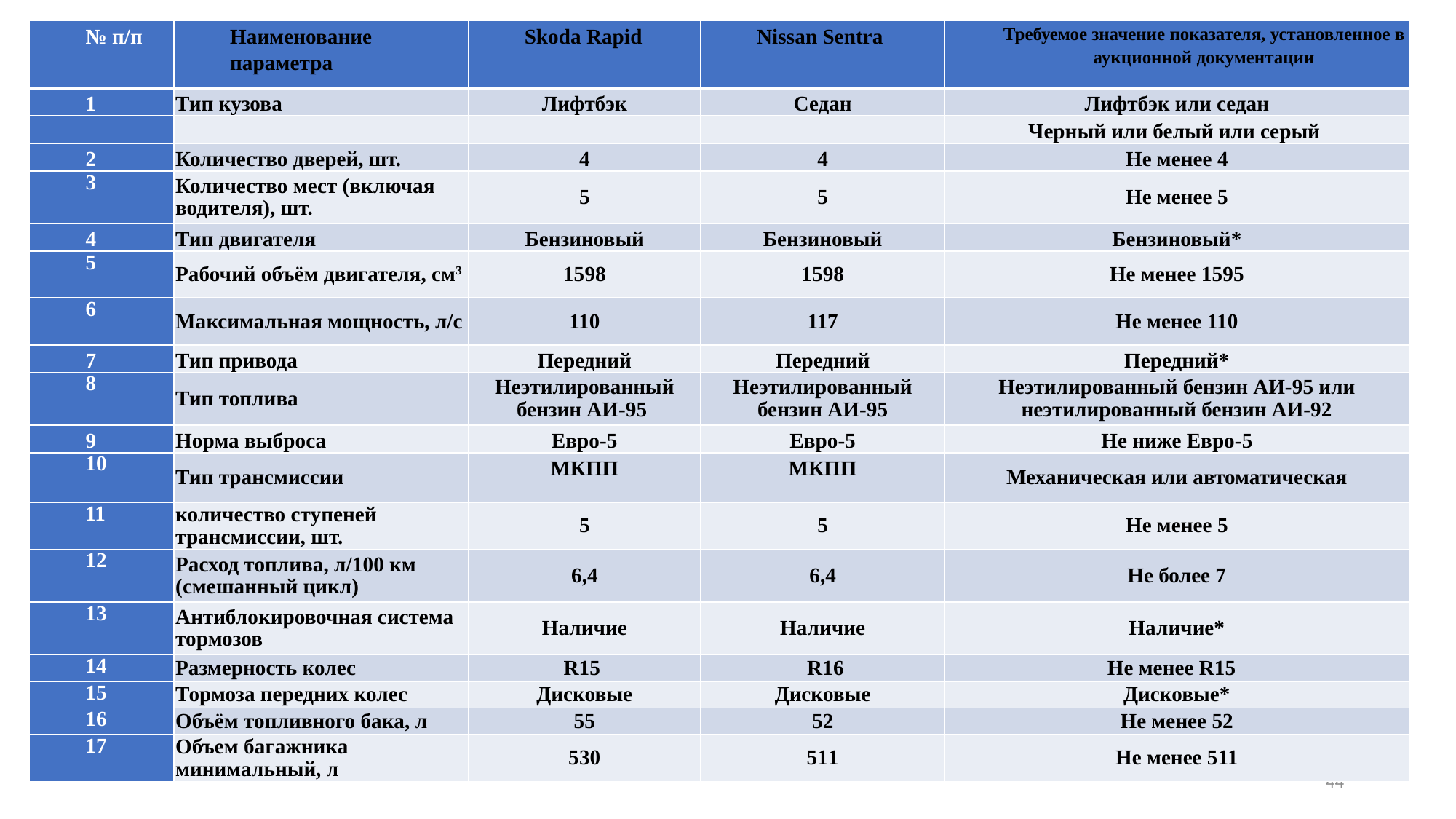

| № п/п | Наименование параметра | Skoda Rapid | Nissan Sentra | Требуемое значение показателя, установленное в аукционной документации |
| --- | --- | --- | --- | --- |
| 1 | Тип кузова | Лифтбэк | Седан | Лифтбэк или седан |
|  |  |  |  | Черный или белый или серый |
| 2 | Количество дверей, шт. | 4 | 4 | Не менее 4 |
| 3 | Количество мест (включая водителя), шт. | 5 | 5 | Не менее 5 |
| 4 | Тип двигателя | Бензиновый | Бензиновый | Бензиновый\* |
| 5 | Рабочий объём двигателя, см3 | 1598 | 1598 | Не менее 1595 |
| 6 | Максимальная мощность, л/с | 110 | 117 | Не менее 110 |
| 7 | Тип привода | Передний | Передний | Передний\* |
| 8 | Тип топлива | Неэтилированный бензин АИ-95 | Неэтилированный бензин АИ-95 | Неэтилированный бензин АИ-95 или неэтилированный бензин АИ-92 |
| 9 | Норма выброса | Евро-5 | Евро-5 | Не ниже Евро-5 |
| 10 | Тип трансмиссии | МКПП | МКПП | Механическая или автоматическая |
| 11 | количество ступеней трансмиссии, шт. | 5 | 5 | Не менее 5 |
| 12 | Расход топлива, л/100 км (смешанный цикл) | 6,4 | 6,4 | Не более 7 |
| 13 | Антиблокировочная система тормозов | Наличие | Наличие | Наличие\* |
| 14 | Размерность колес | R15 | R16 | Не менее R15 |
| 15 | Тормоза передних колес | Дисковые | Дисковые | Дисковые\* |
| 16 | Объём топливного бака, л | 55 | 52 | Не менее 52 |
| 17 | Объем багажника минимальный, л | 530 | 511 | Не менее 511 |
44